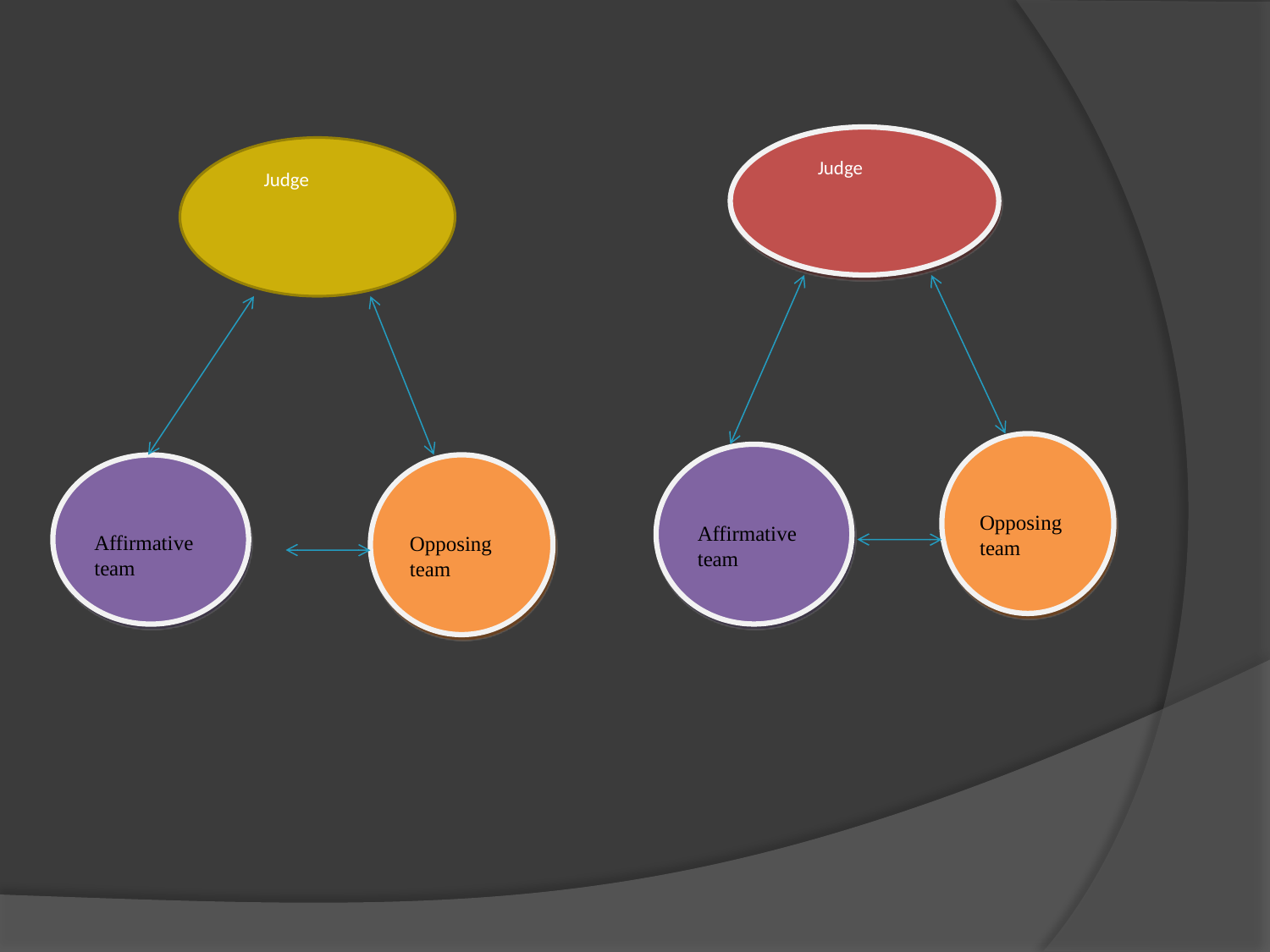

Judge
       Judge

Opposing team

Affirmative team

Affirmative team

Opposing team